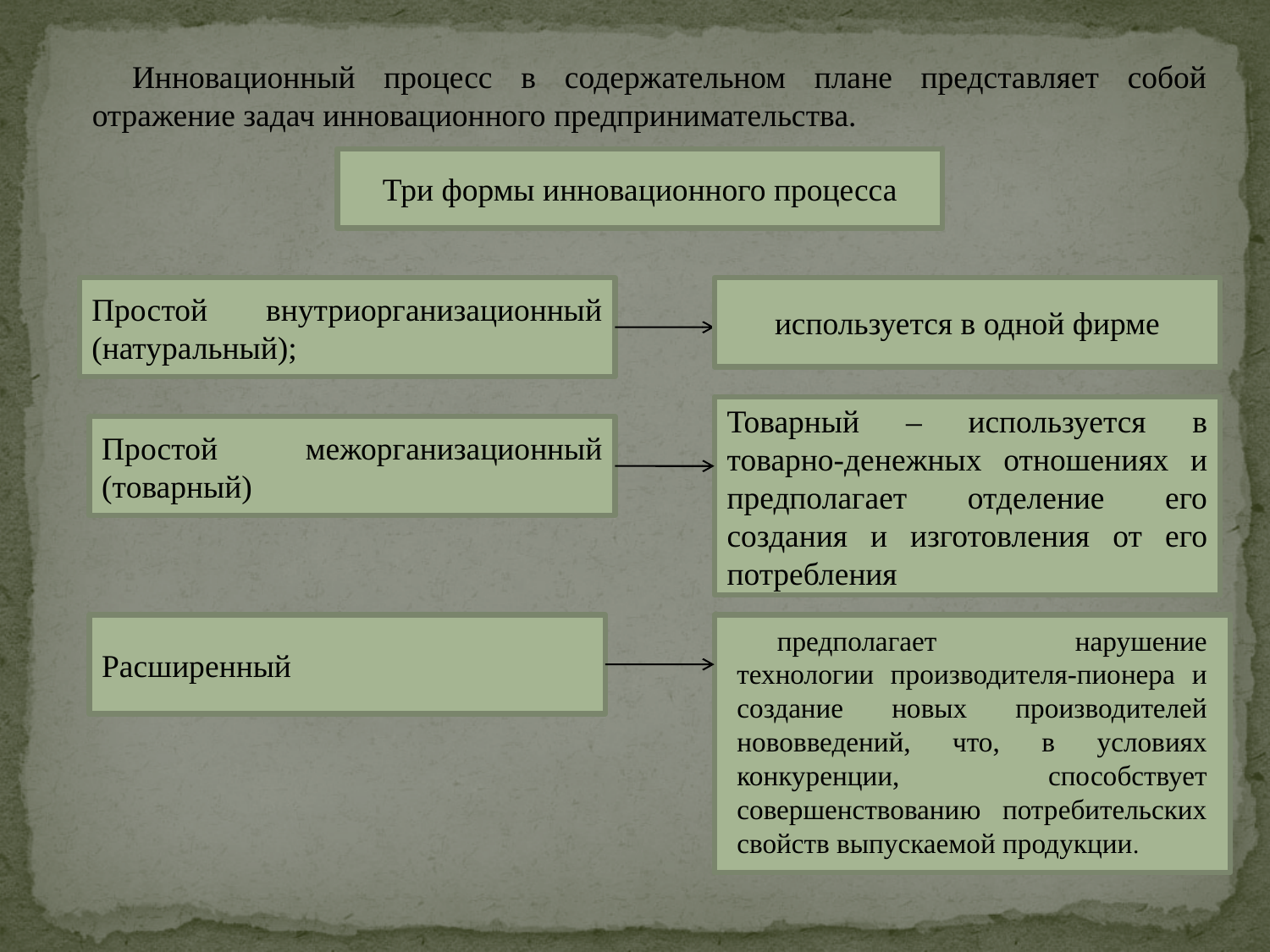

Инновационный процесс в содержательном плане представляет собой отражение задач инновационного предпринимательства.
Три формы инновационного процесса
Простой внутриорганизационный (натуральный);
используется в одной фирме
Товарный – используется в товарно-денежных отношениях и предполагает отделение его создания и изготовления от его потребления
Простой межорганизационный (товарный)
Расширенный

предполагает нарушение технологии производителя-пионера и создание новых производителей нововведений, что, в условиях конкуренции, способствует совершенствованию потребительских свойств выпускаемой продукции.